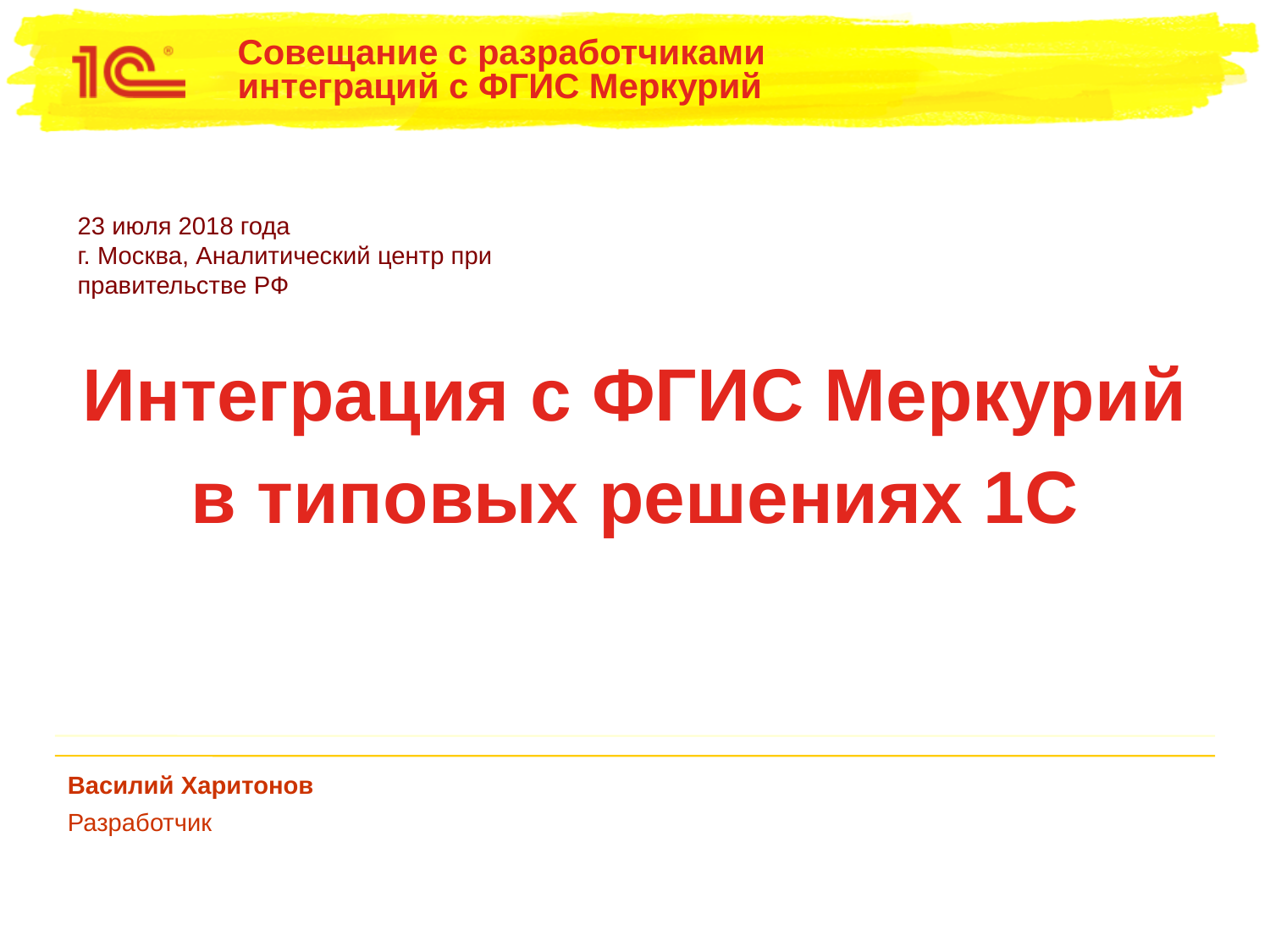

Совещание с разработчиками интеграций с ФГИС Меркурий
# Интеграция с ФГИС Меркурий в типовых решениях 1С
Василий Харитонов
Разработчик